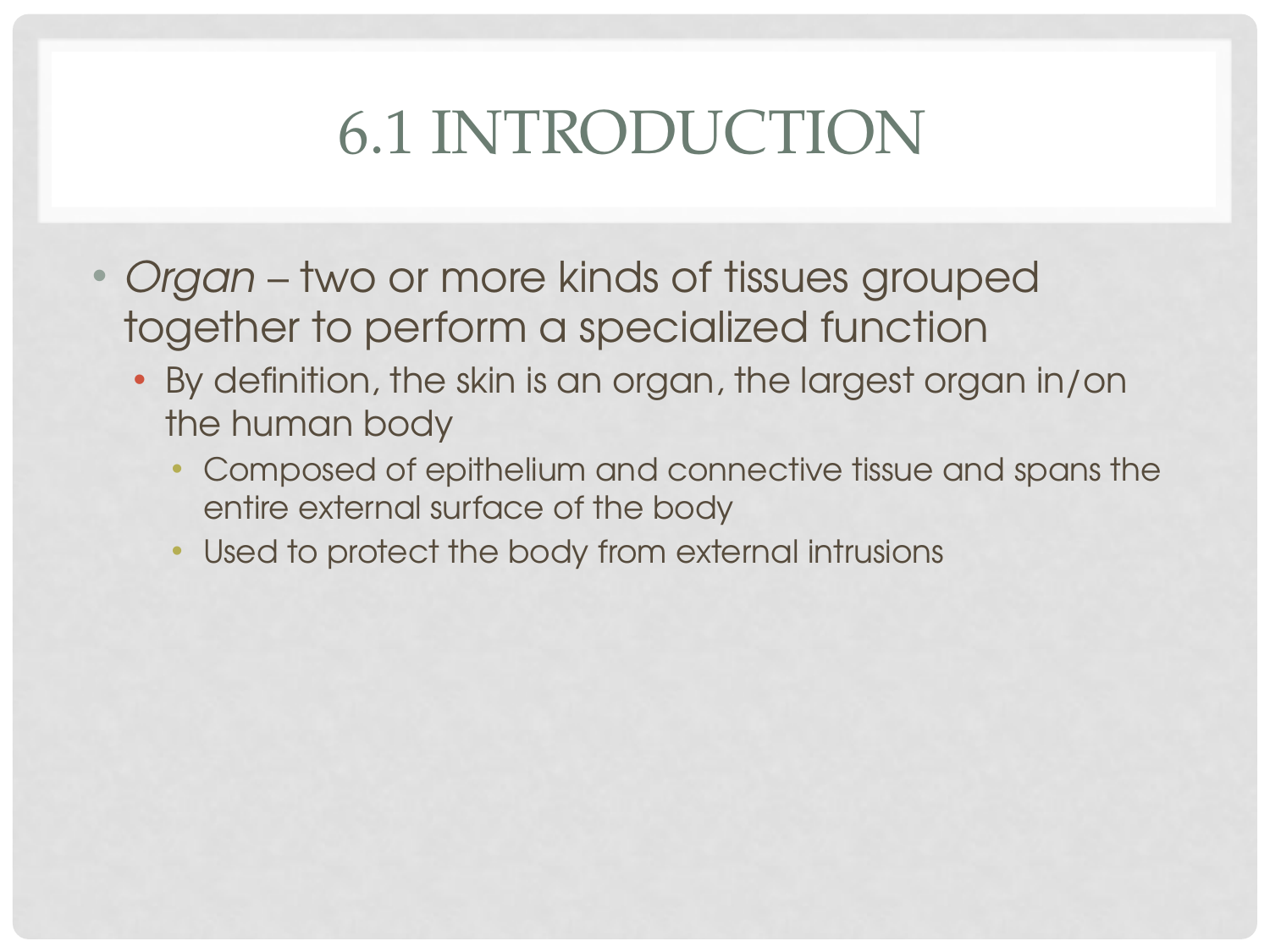

# 6.1 Introduction
Organ – two or more kinds of tissues grouped together to perform a specialized function
By definition, the skin is an organ, the largest organ in/on the human body
Composed of epithelium and connective tissue and spans the entire external surface of the body
Used to protect the body from external intrusions